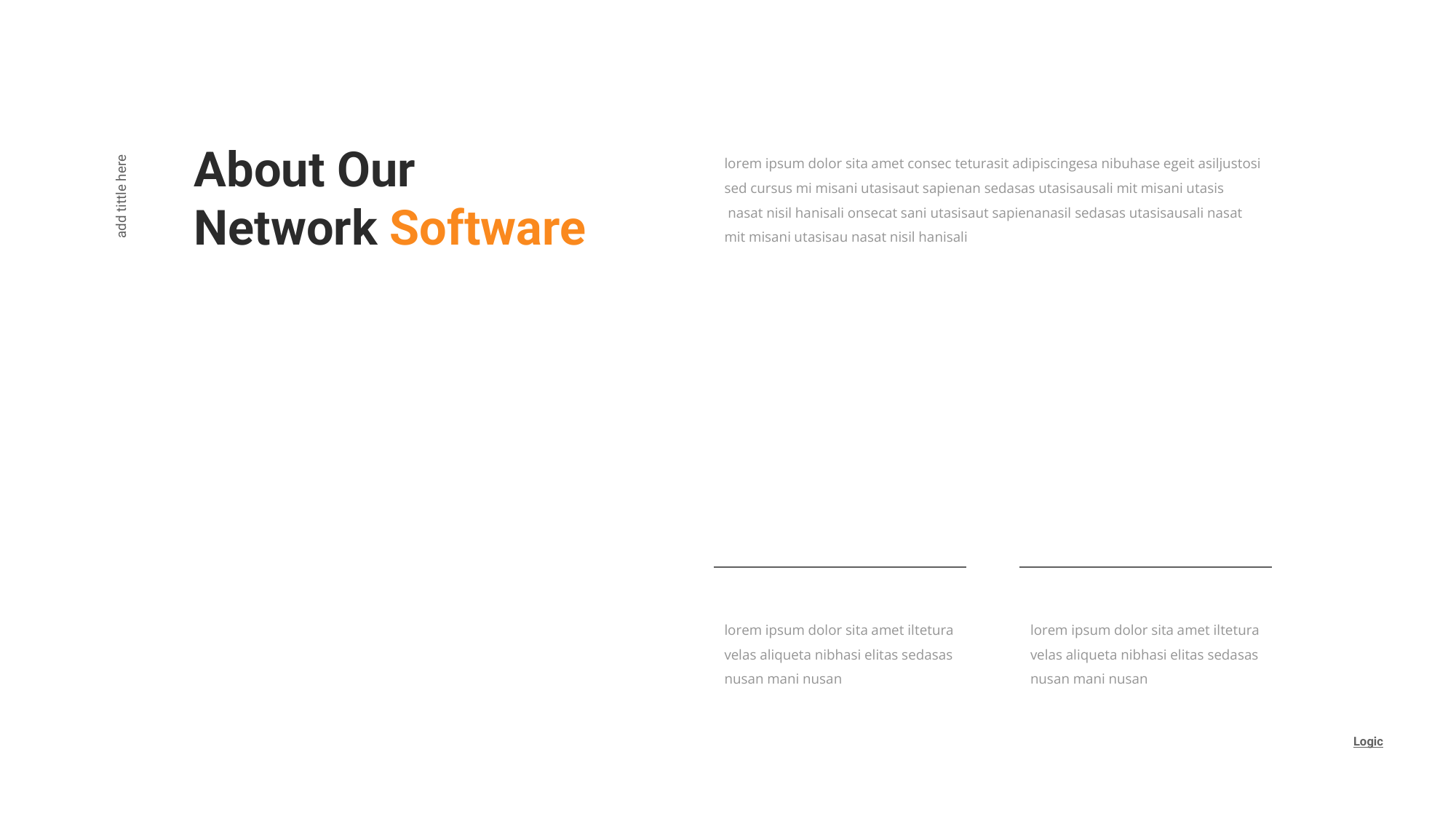

About Our
Network Software
lorem ipsum dolor sita amet consec teturasit adipiscingesa nibuhase egeit asiljustosi sed cursus mi misani utasisaut sapienan sedasas utasisausali mit misani utasis
 nasat nisil hanisali onsecat sani utasisaut sapienanasil sedasas utasisausali nasat mit misani utasisau nasat nisil hanisali
add tittle here

lorem ipsum dolor sita amet iltetura velas aliqueta nibhasi elitas sedasas nusan mani nusan
lorem ipsum dolor sita amet iltetura velas aliqueta nibhasi elitas sedasas nusan mani nusan
Logic